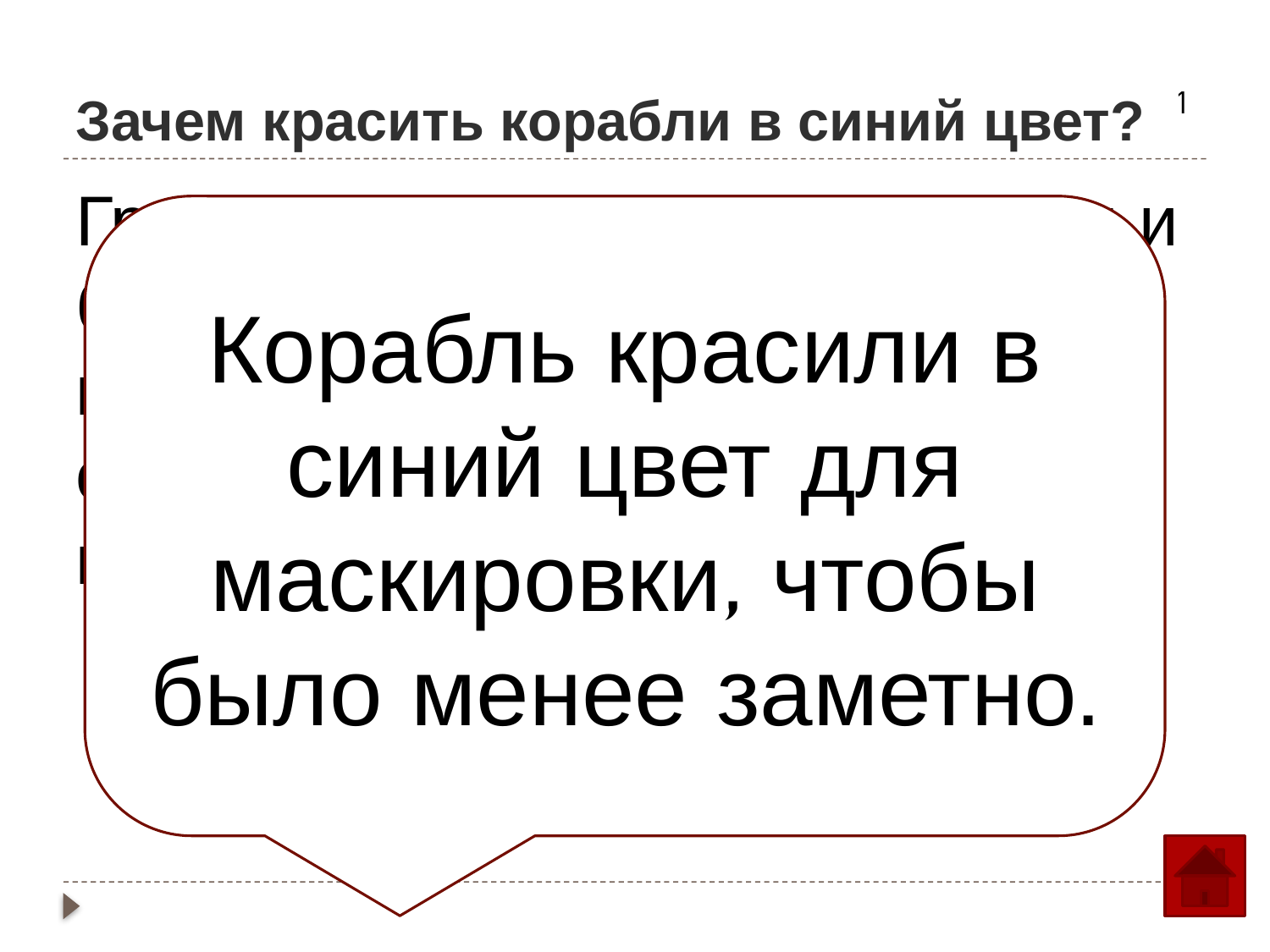

# Зачем красить корабли в синий цвет?
1
Греки много плавали по  морям и были искусными кораблестроителями. Иногда они окрашивали в синий цвет корпус корабля, его паруса и снасти.
Подумайте почему они так поступали?
Корабль красили в синий цвет для маскировки, чтобы было менее заметно.